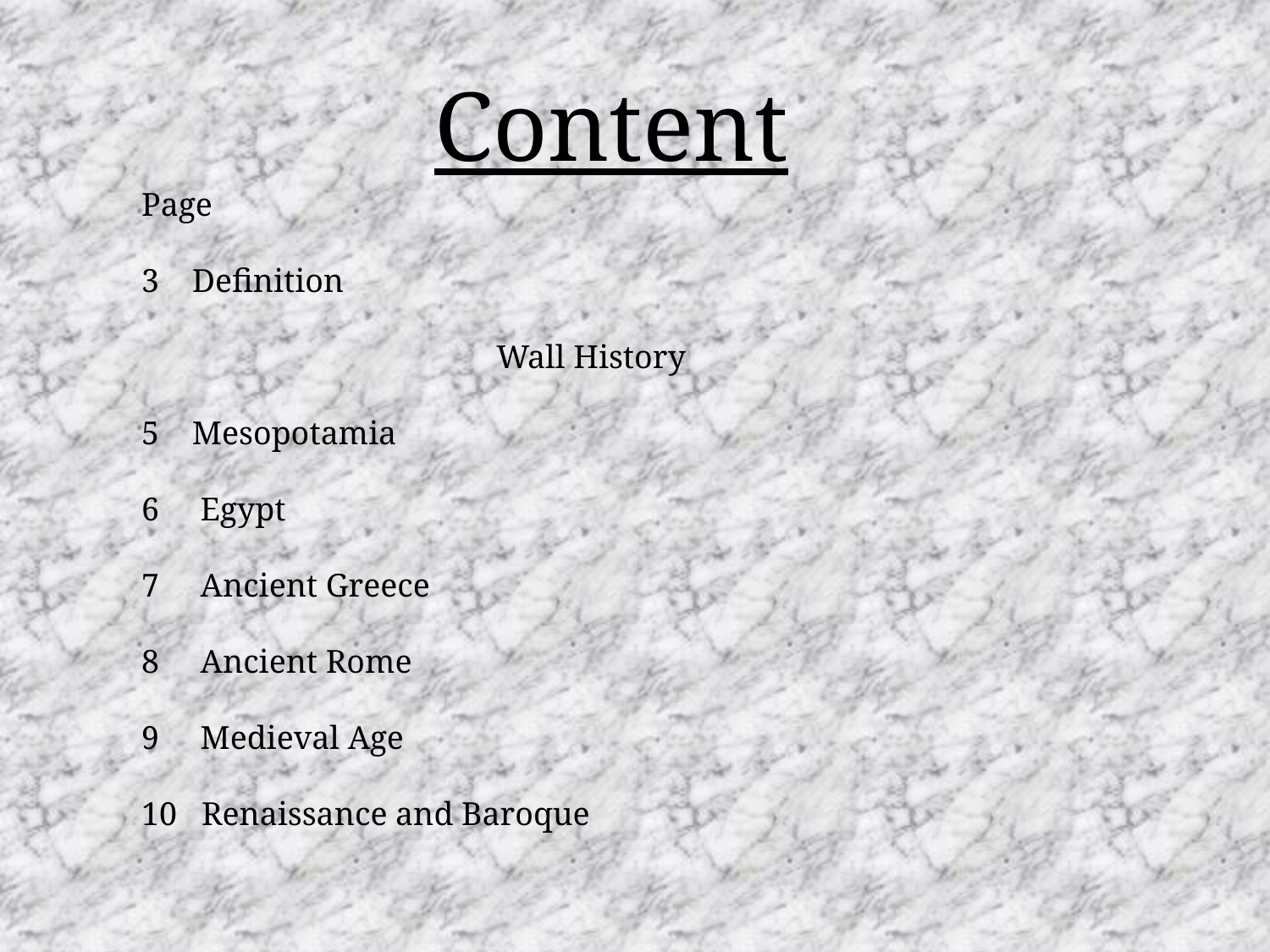

Content
Page

3    Definition

Wall History

5    Mesopotamia

6     Egypt

7     Ancient Greece

8     Ancient Rome

9     Medieval Age

10   Renaissance and Baroque